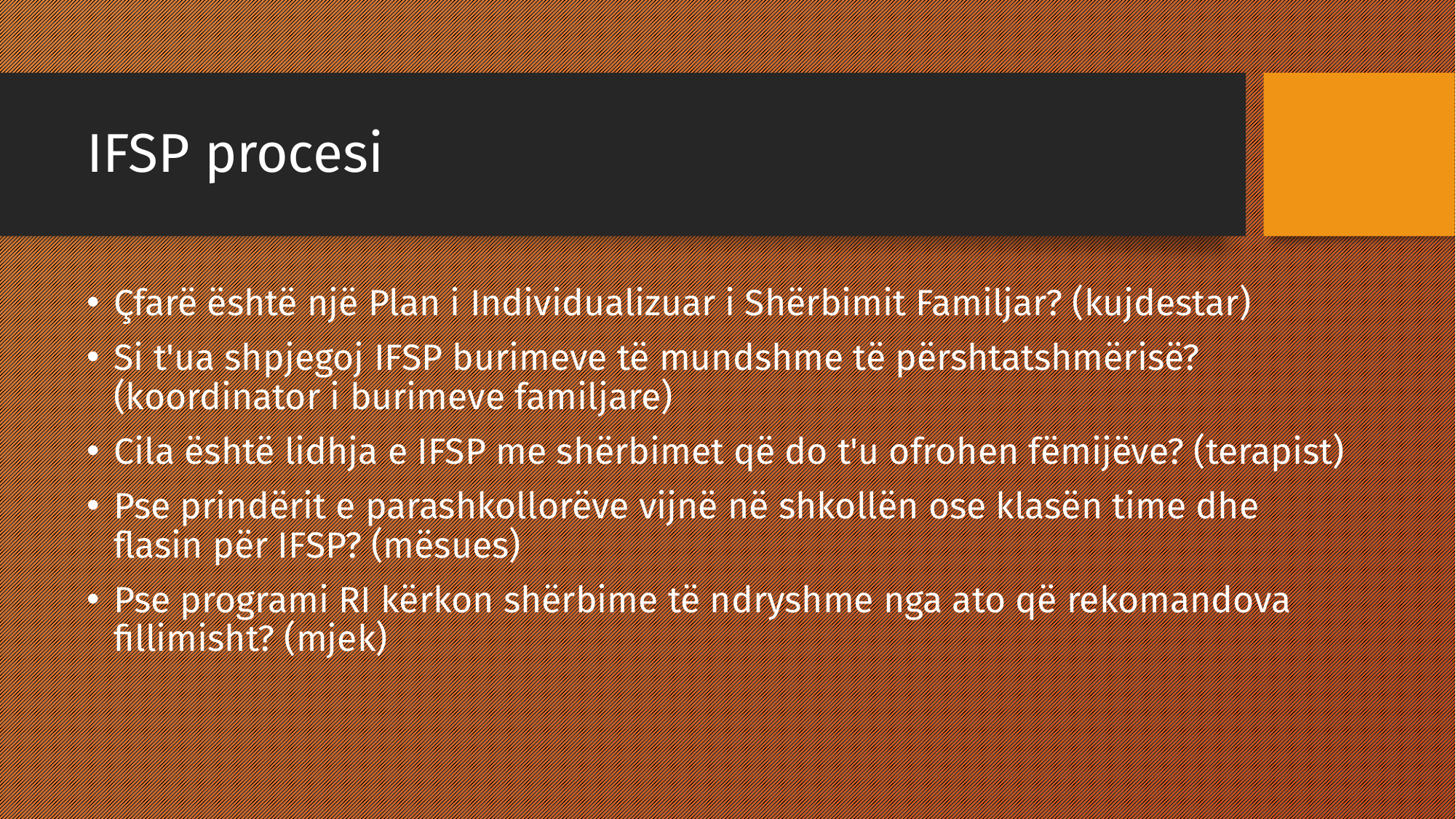

# IFSP procesi
Çfarë është një Plan i Individualizuar i Shërbimit Familjar? (kujdestar)
Si t'ua shpjegoj IFSP burimeve të mundshme të përshtatshmërisë? (koordinator i burimeve familjare)
Cila është lidhja e IFSP me shërbimet që do t'u ofrohen fëmijëve? (terapist)
Pse prindërit e parashkollorëve vijnë në shkollën ose klasën time dhe flasin për IFSP? (mësues)
Pse programi RI kërkon shërbime të ndryshme nga ato që rekomandova fillimisht? (mjek)